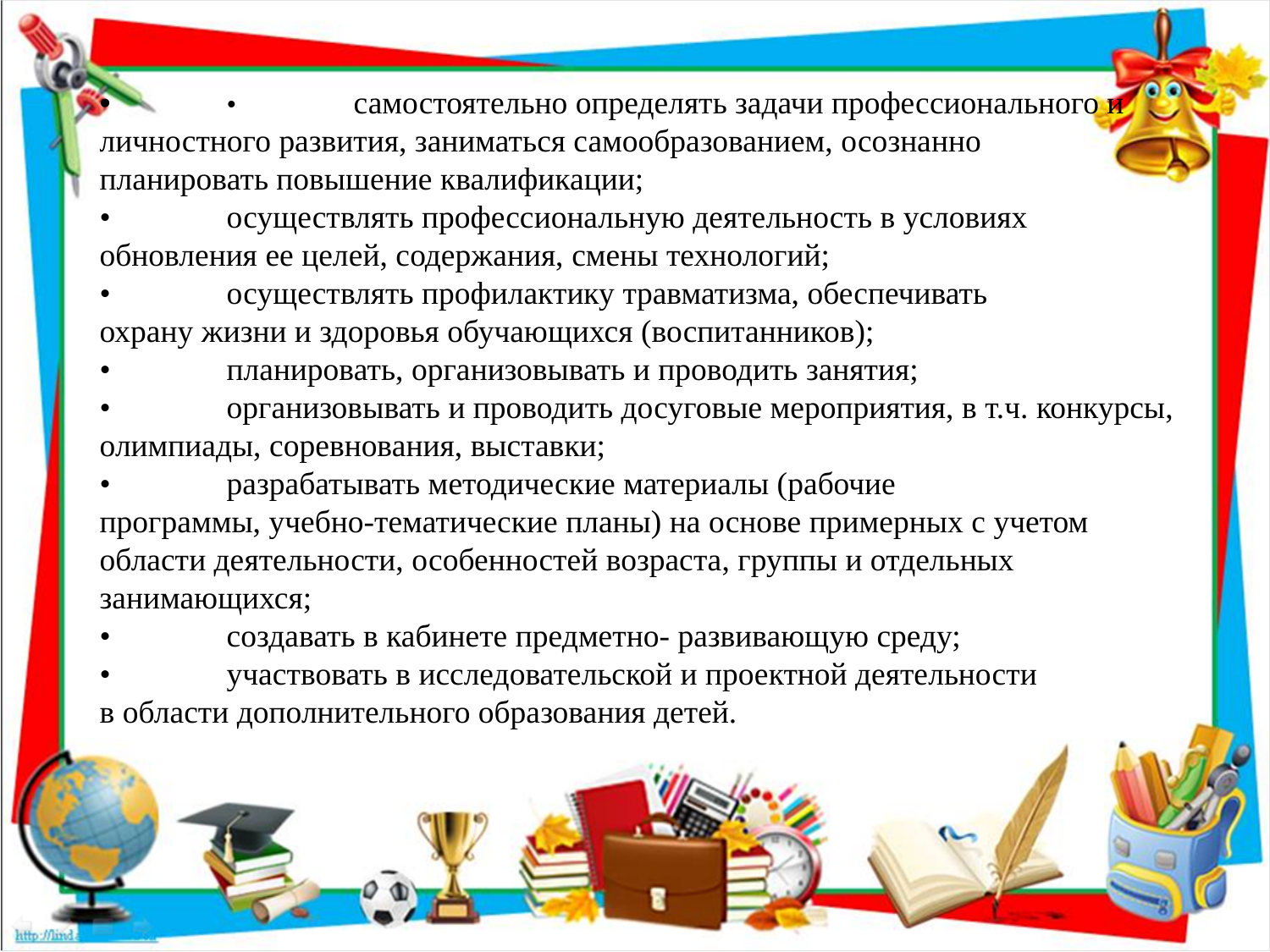

•	•	самостоятельно определять задачи профессионального и
личностного развития, заниматься самообразованием, осознанно
планировать повышение квалификации;
•	осуществлять профессиональную деятельность в условиях
обновления ее целей, содержания, смены технологий;
•	осуществлять профилактику травматизма, обеспечивать
охрану жизни и здоровья обучающихся (воспитанников);
•	планировать, организовывать и проводить занятия;
•	организовывать и проводить досуговые мероприятия, в т.ч. конкурсы, олимпиады, соревнования, выставки;
•	разрабатывать методические материалы (рабочие
программы, учебно-тематические планы) на основе примерных с учетом области деятельности, особенностей возраста, группы и отдельных
занимающихся;
•	создавать в кабинете предметно- развивающую среду;
•	участвовать в исследовательской и проектной деятельности
в области дополнительного образования детей.